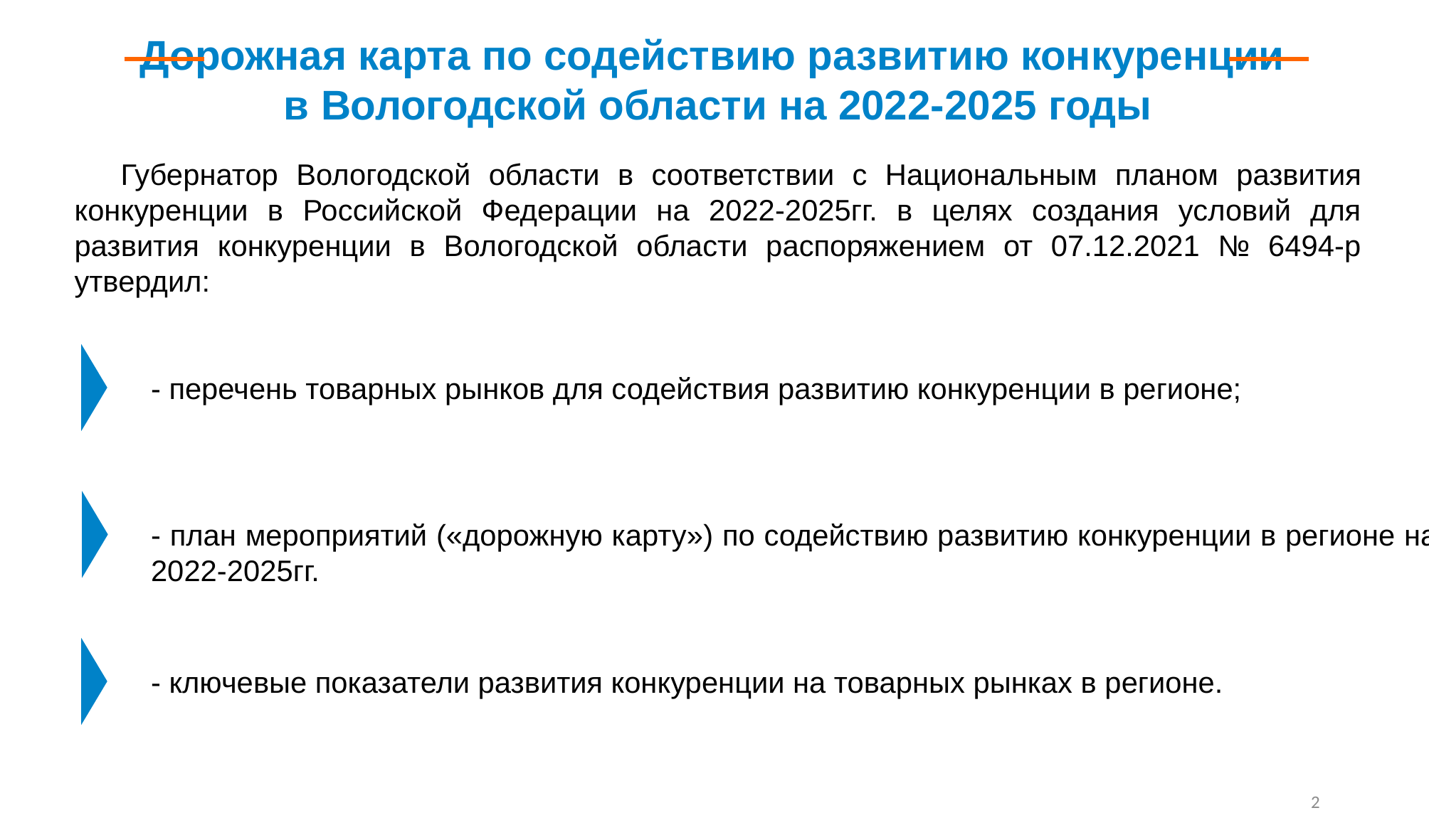

Дорожная карта по содействию развитию конкуренции
в Вологодской области на 2022-2025 годы

Губернатор Вологодской области в соответствии с Национальным планом развития конкуренции в Российской Федерации на 2022-2025гг. в целях создания условий для развития конкуренции в Вологодской области распоряжением от 07.12.2021 № 6494-р утвердил:
- перечень товарных рынков для содействия развитию конкуренции в регионе;

- план мероприятий («дорожную карту») по содействию развитию конкуренции в регионе на 2022-2025гг.

- ключевые показатели развития конкуренции на товарных рынках в регионе.

2